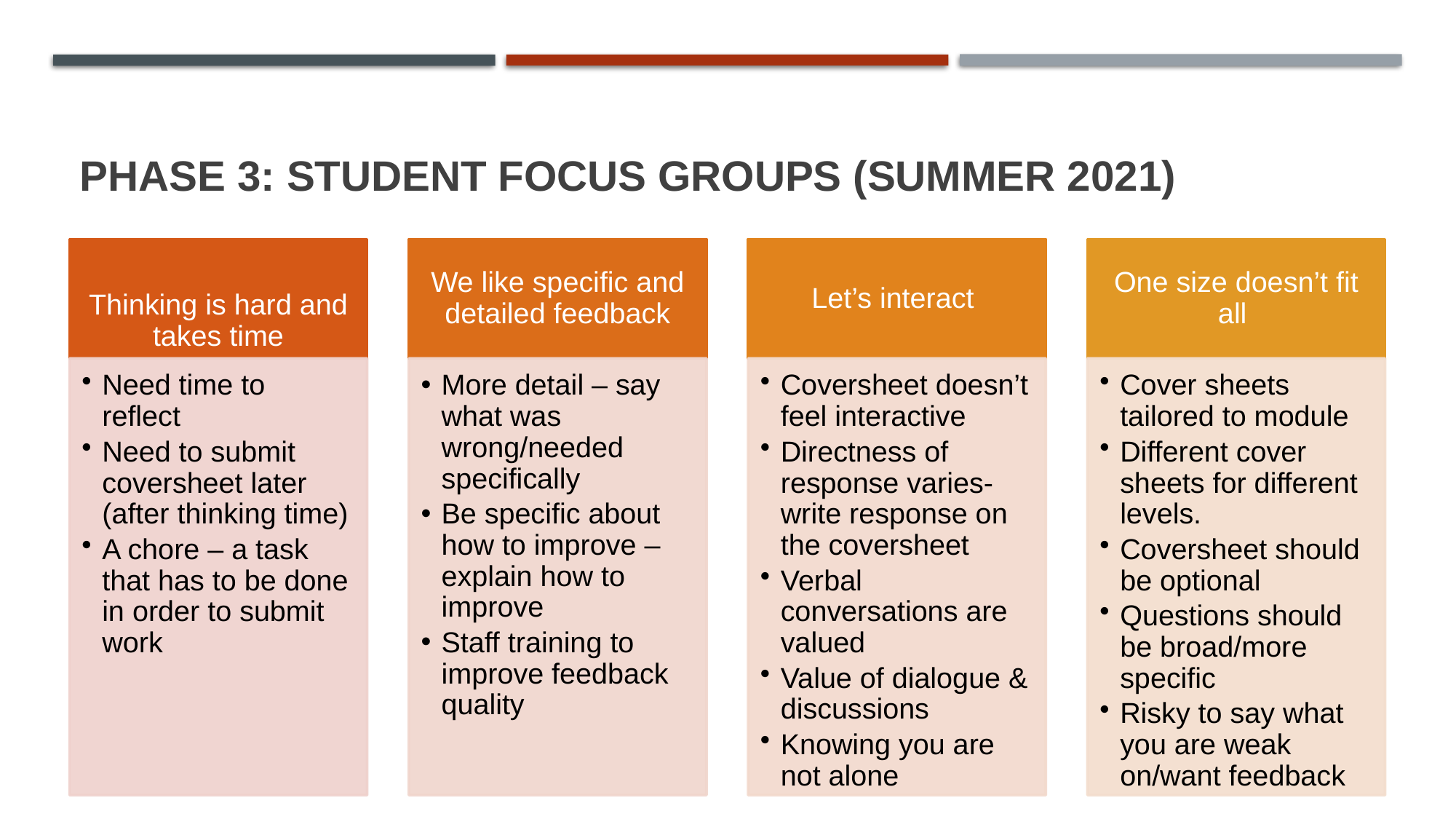

# Phase 3: Student Focus Groups (Summer 2021)

Thinking is hard and takes time
Need time to reflect
Need to submit coversheet later (after thinking time)
A chore – a task that has to be done in order to submit work
We like specific and detailed feedback
More detail – say what was wrong/needed  specifically
Be specific about how to improve – explain how to improve
Staff training to improve feedback quality
Let’s interact
Coversheet doesn’t feel interactive
Directness of response varies-write response on the coversheet
Verbal  conversations are valued
Value of dialogue & discussions
Knowing you are not alone
One size doesn’t fit all
Cover sheets tailored to module
Different cover sheets for different levels.
Coversheet should be optional
Questions should be broad/more specific
Risky to say what you are weak on/want feedback